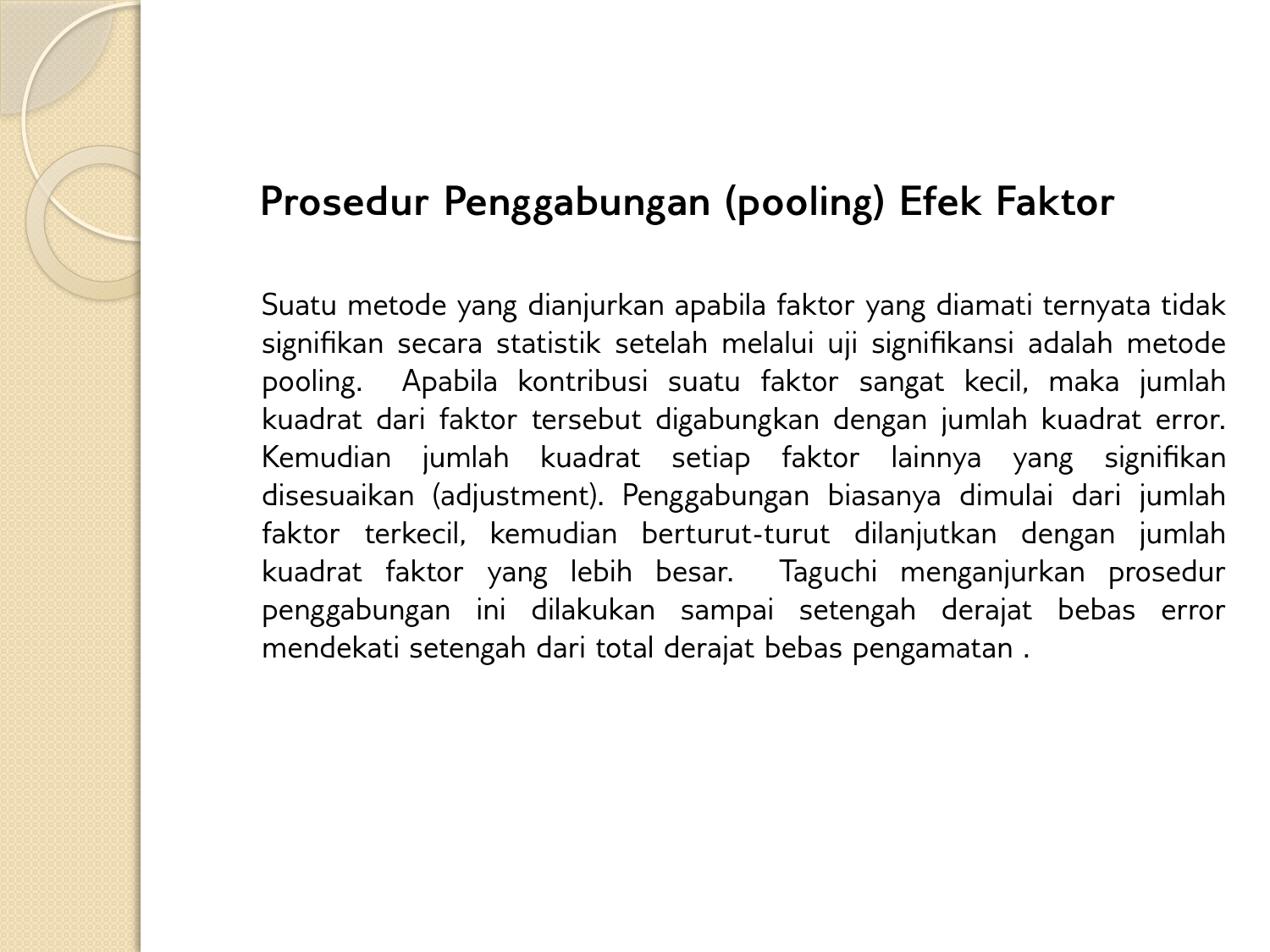

Prosedur Penggabungan (pooling) Efek Faktor

	Suatu metode yang dianjurkan apabila faktor yang diamati ternyata tidak signifikan secara statistik setelah melalui uji signifikansi adalah metode pooling.  Apabila kontribusi suatu faktor sangat kecil, maka jumlah kuadrat dari faktor tersebut digabungkan dengan jumlah kuadrat error. Kemudian jumlah kuadrat setiap faktor lainnya yang signifikan disesuaikan (adjustment). Penggabungan biasanya dimulai dari jumlah faktor terkecil, kemudian berturut-turut dilanjutkan dengan jumlah kuadrat faktor yang lebih besar.  Taguchi menganjurkan prosedur penggabungan ini dilakukan sampai setengah derajat bebas error mendekati setengah dari total derajat bebas pengamatan .